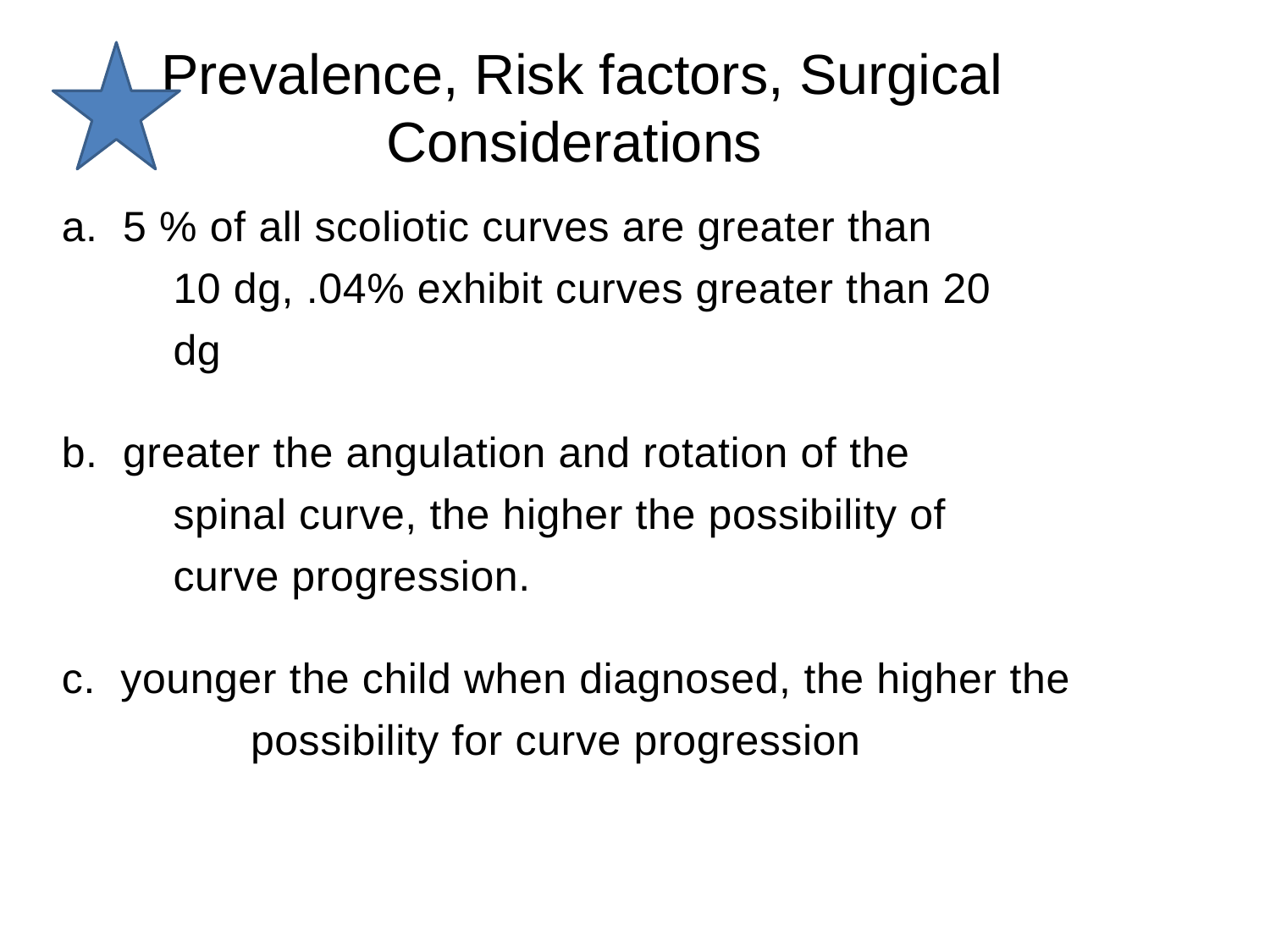

# Prevalence, Risk factors, Surgical Considerations

a.  5 % of all scoliotic curves are greater than
         10 dg, .04% exhibit curves greater than 20
         dg
b.  greater the angulation and rotation of the
         spinal curve, the higher the possibility of
         curve progression.
c.  younger the child when diagnosed, the higher the
	     possibility for curve progression